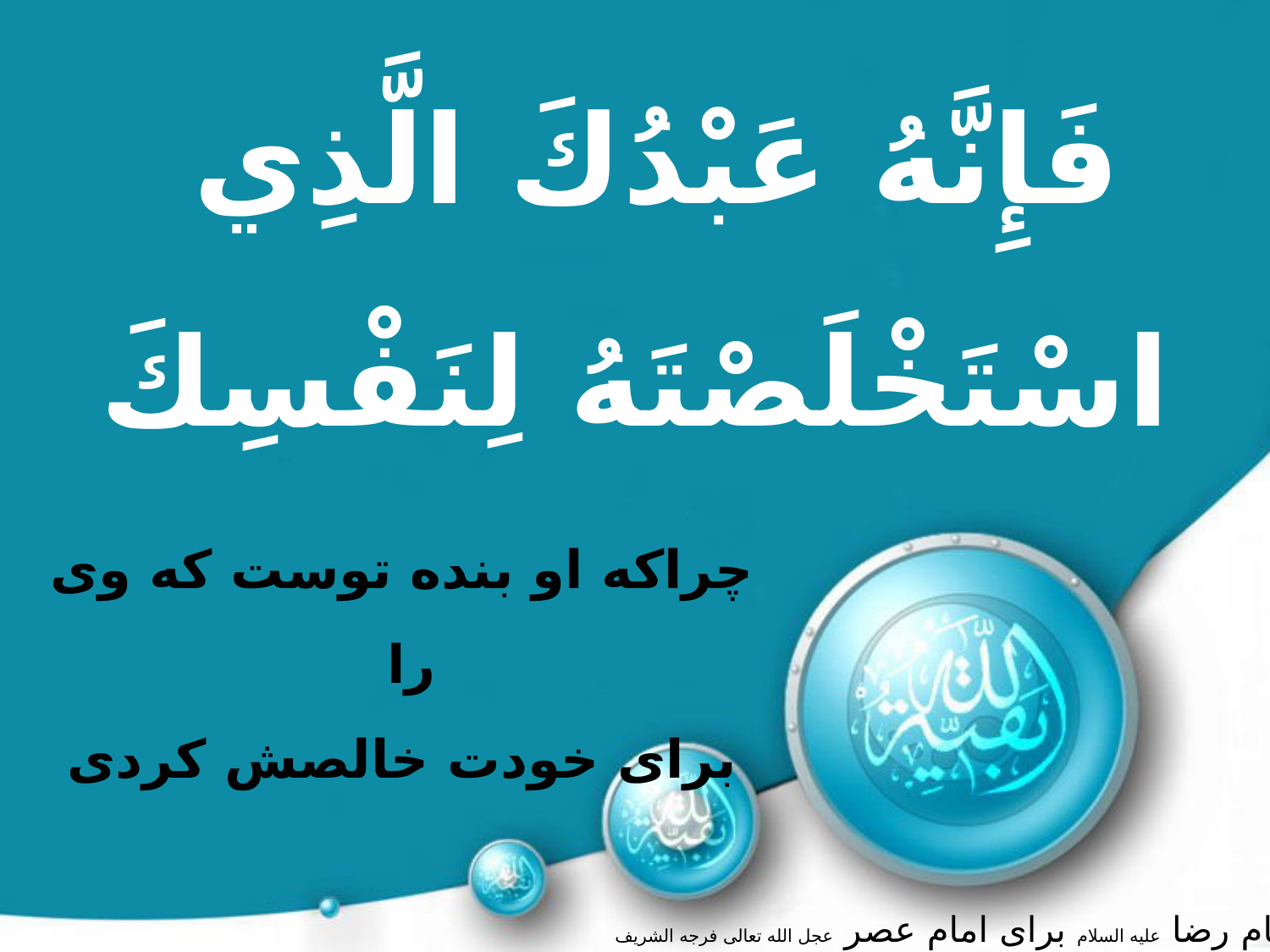

فَإِنَّهُ عَبْدُكَ الَّذِي
اسْتَخْلَصْتَهُ لِنَفْسِكَ
چراکه او بنده توست که وی را
برای خودت خالصش کردی